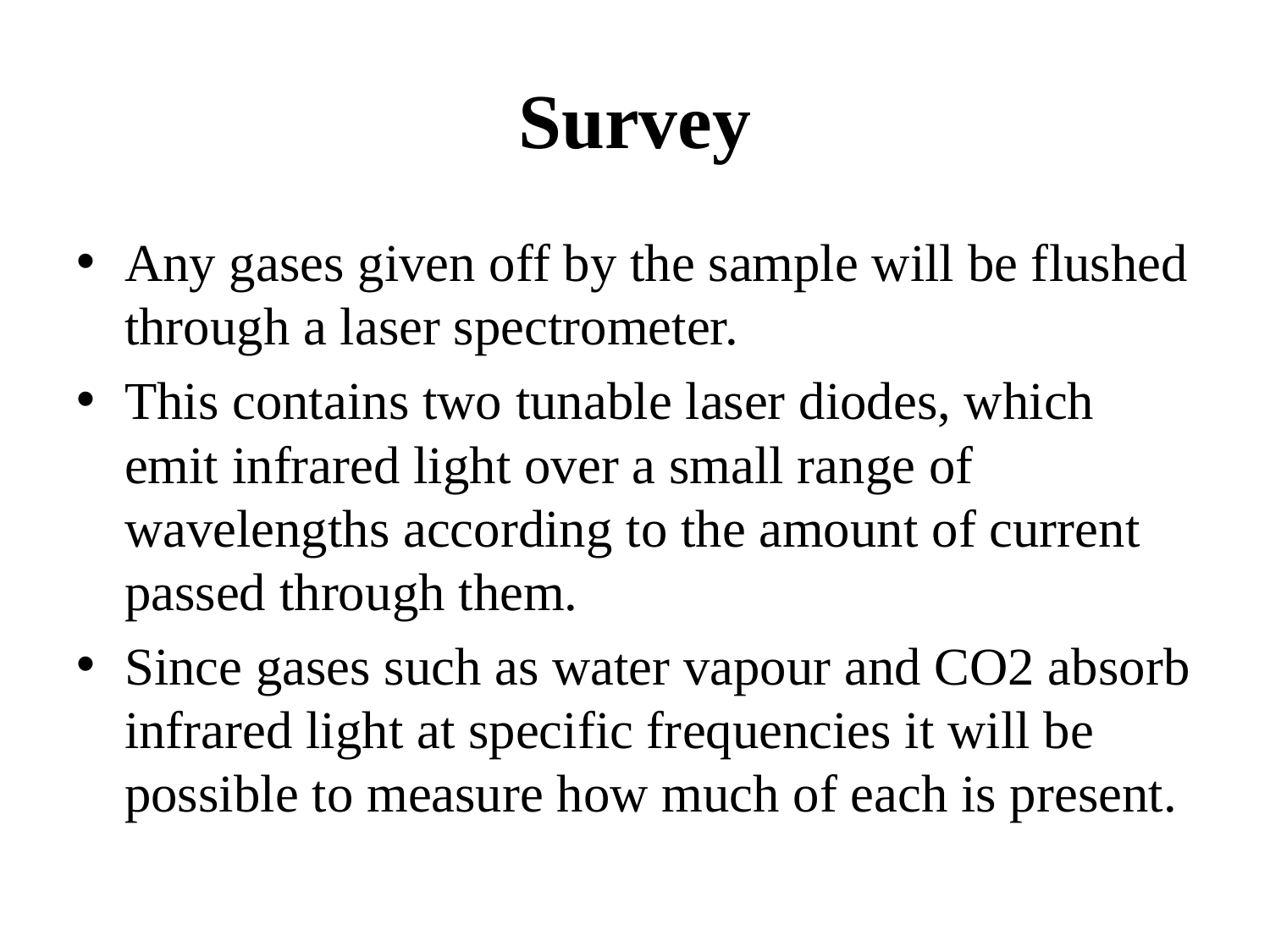

# Survey
Any gases given off by the sample will be flushed through a laser spectrometer.
This contains two tunable laser diodes, which emit infrared light over a small range of wavelengths according to the amount of current passed through them.
Since gases such as water vapour and CO2 absorb infrared light at specific frequencies it will be possible to measure how much of each is present.